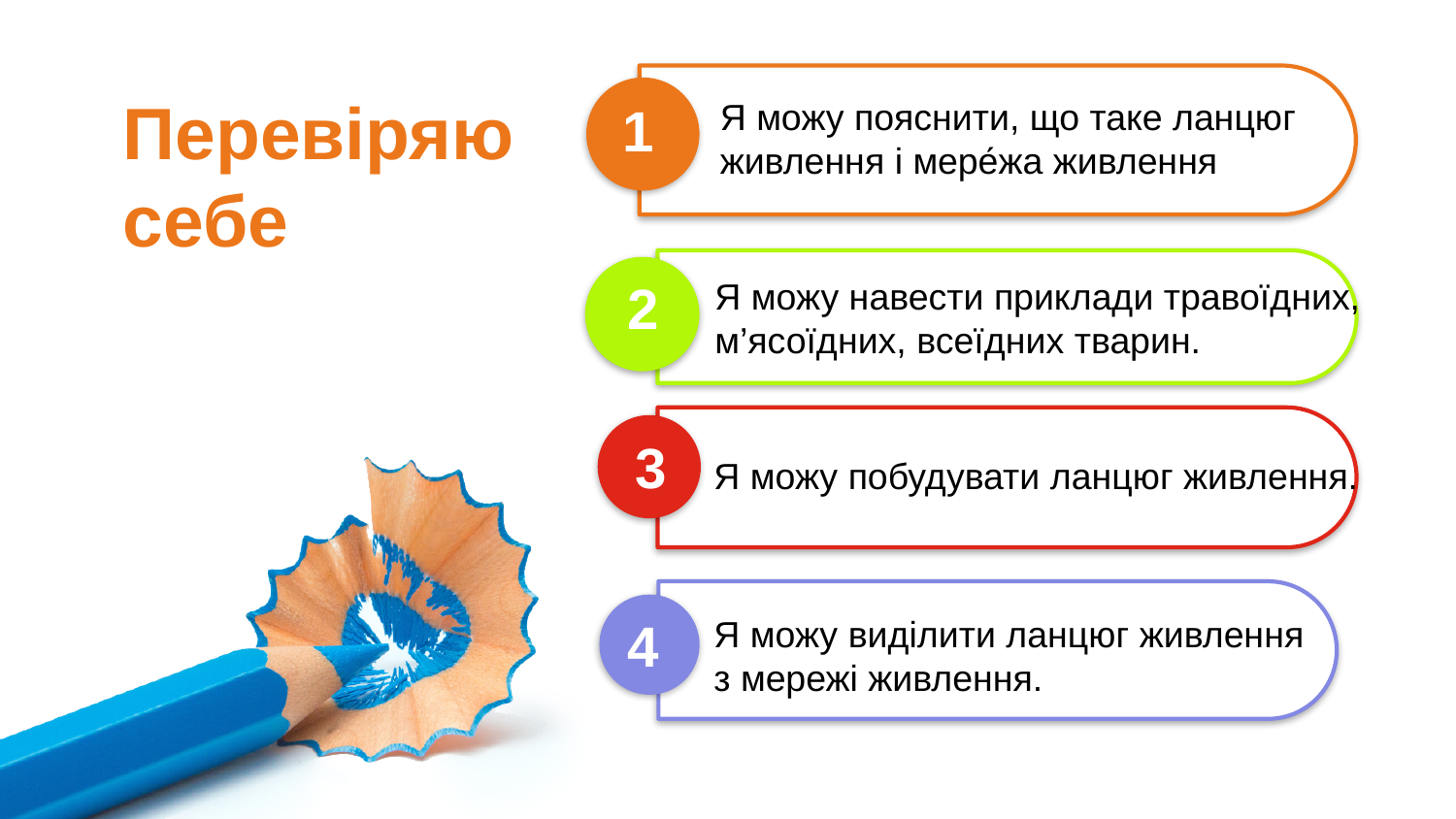

Перевіряю себе

Я можу пояснити, що таке ланцюг
живлення і мере́жа живлення
1

2
Я можу навести приклади травоїдних, м’ясоїдних, всеїдних тварин.

3
Я можу побудувати ланцюг живлення.

Я можу виділити ланцюг живлення з мережі живлення.
4